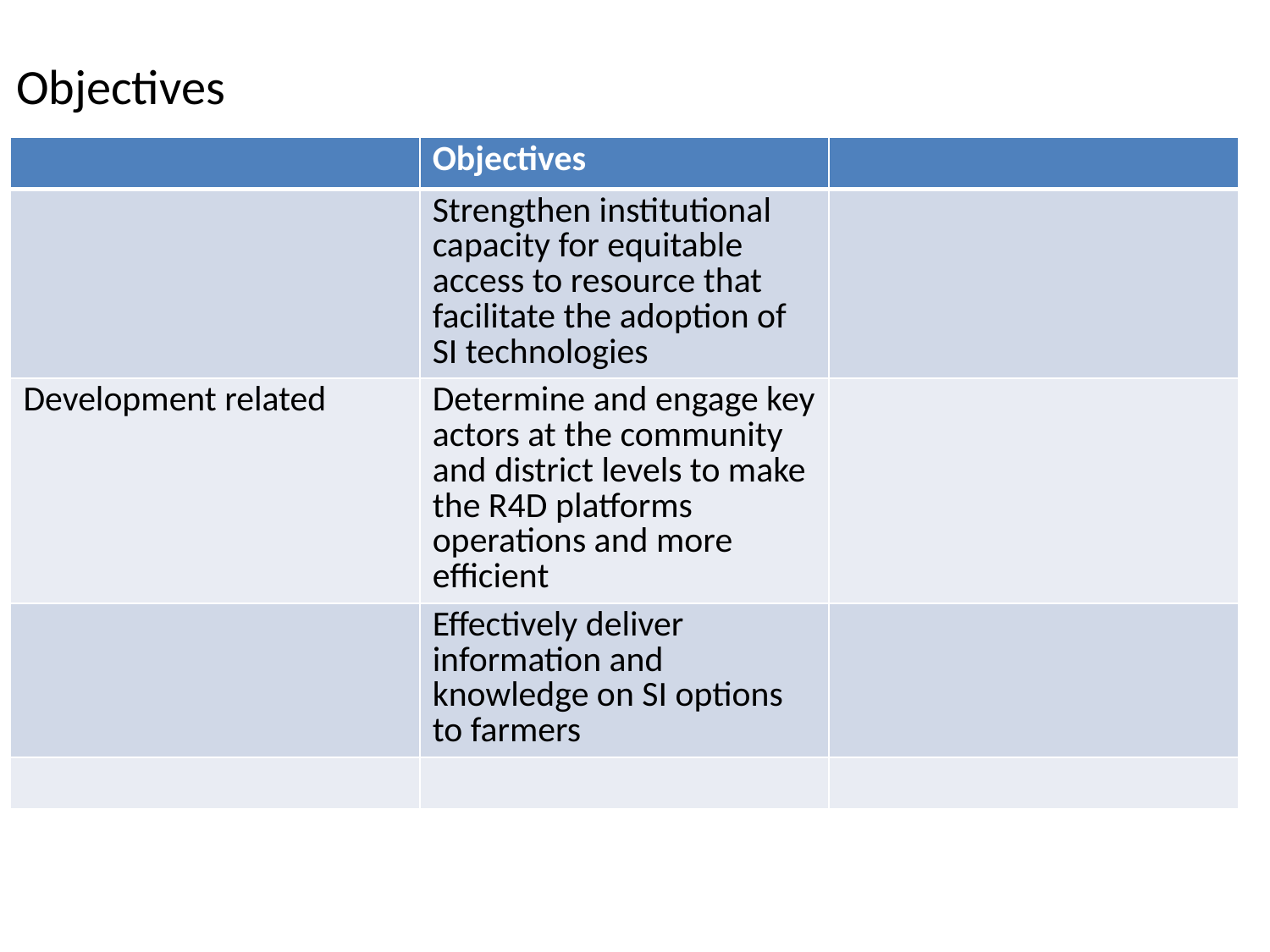

# Objectives
|  | Objectives |  |
| --- | --- | --- |
|  | Strengthen institutional capacity for equitable access to resource that facilitate the adoption of SI technologies |  |
| Development related | Determine and engage key actors at the community and district levels to make the R4D platforms operations and more efficient |  |
|  | Effectively deliver information and knowledge on SI options to farmers |  |
|  |  |  |